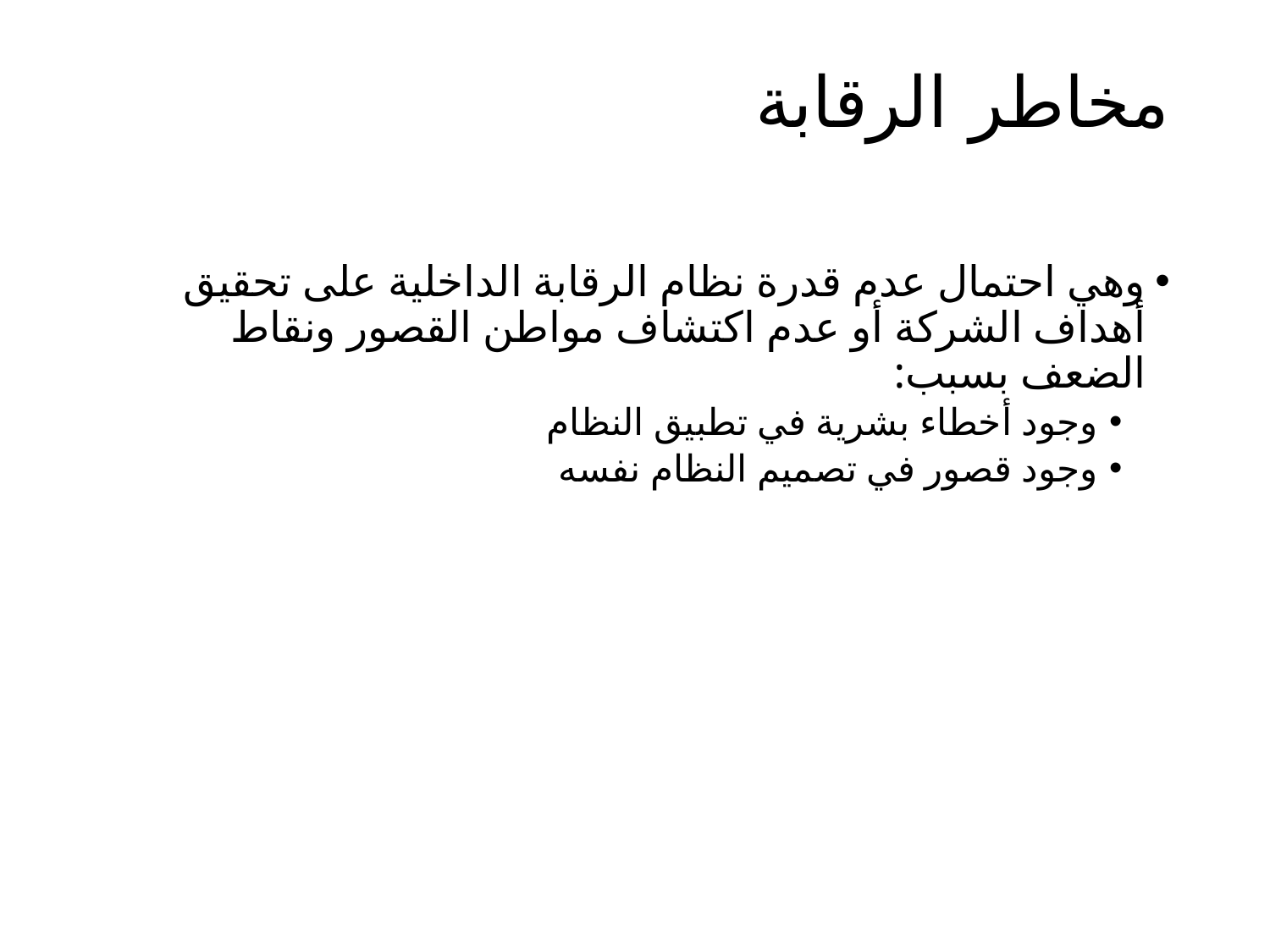

# مخاطر الرقابة
وهي احتمال عدم قدرة نظام الرقابة الداخلية على تحقيق أهداف الشركة أو عدم اكتشاف مواطن القصور ونقاط الضعف بسبب:
وجود أخطاء بشرية في تطبيق النظام
وجود قصور في تصميم النظام نفسه